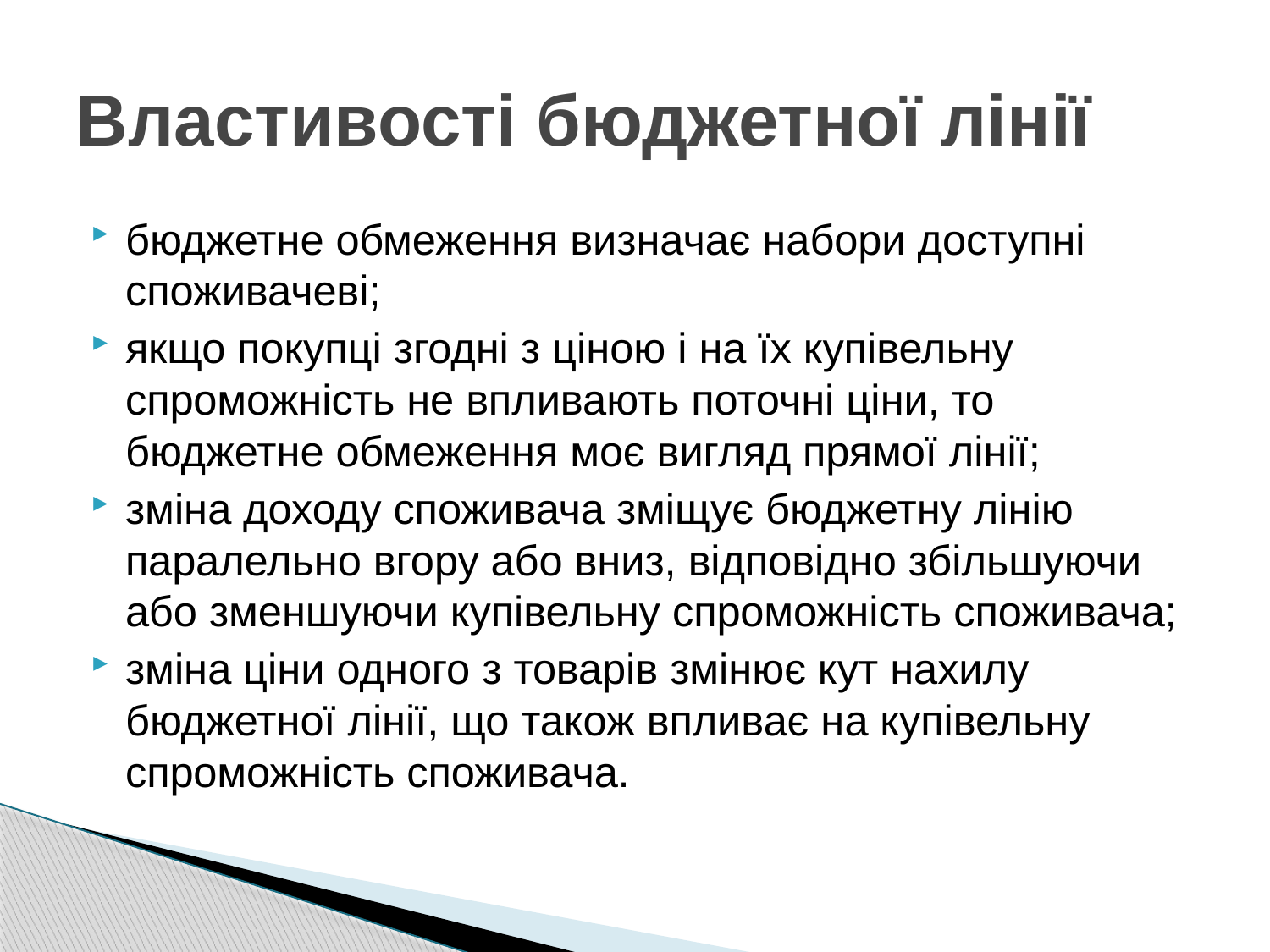

# Властивості бюджетної лінії
бюджетне обмеження визначає набори доступні споживачеві;
якщо покупці згодні з ціною і на їх купівельну спроможність не впливають поточні ціни, то бюджетне обмеження моє вигляд прямої лінії;
зміна доходу споживача зміщує бюджетну лінію паралельно вгору або вниз, відповідно збільшуючи або зменшуючи купівельну спроможність споживача;
зміна ціни одного з товарів змінює кут нахилу бюджетної лінії, що також впливає на купівельну спроможність споживача.